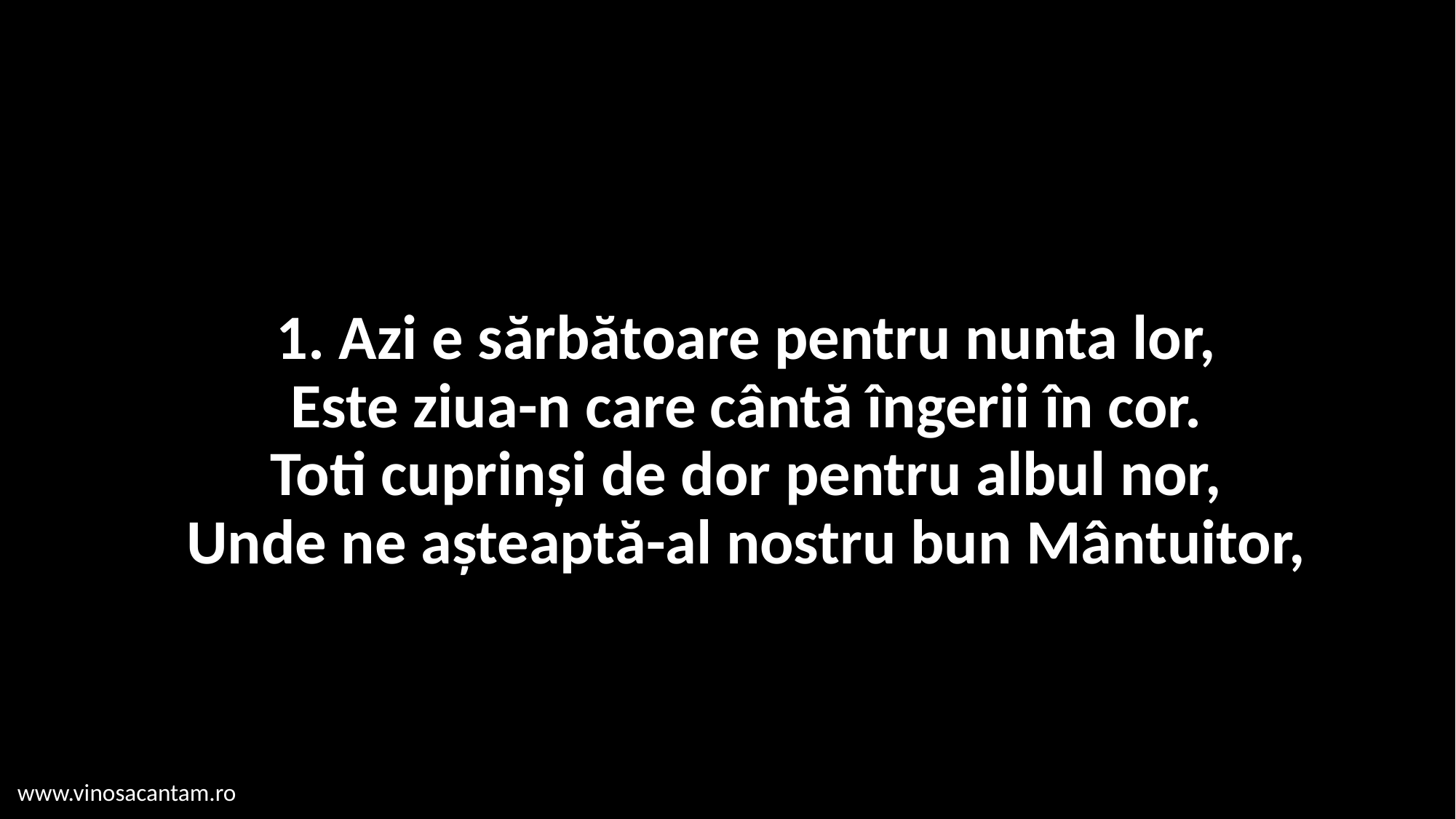

# 1. Azi e sărbătoare pentru nunta lor, Este ziua-n care cântă îngerii în cor. Toti cuprinși de dor pentru albul nor, Unde ne așteaptă-al nostru bun Mântuitor,
www.vinosacantam.ro